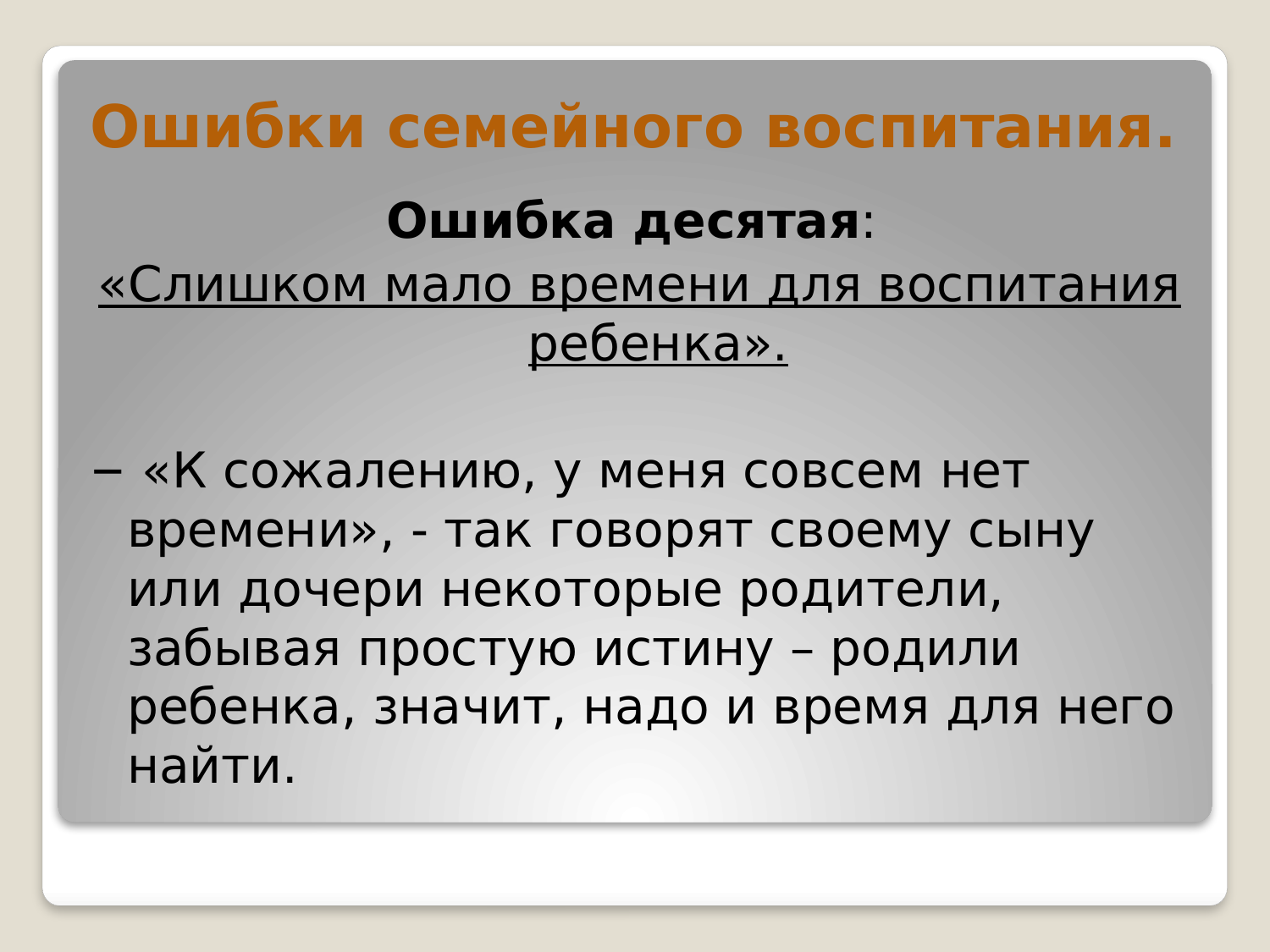

# Ошибки семейного воспитания.
Ошибка десятая:
«Слишком мало времени для воспитания ребенка».

− «К сожалению, у меня совсем нет времени», - так говорят своему сыну или дочери некоторые родители, забывая простую истину – родили ребенка, значит, надо и время для него найти.